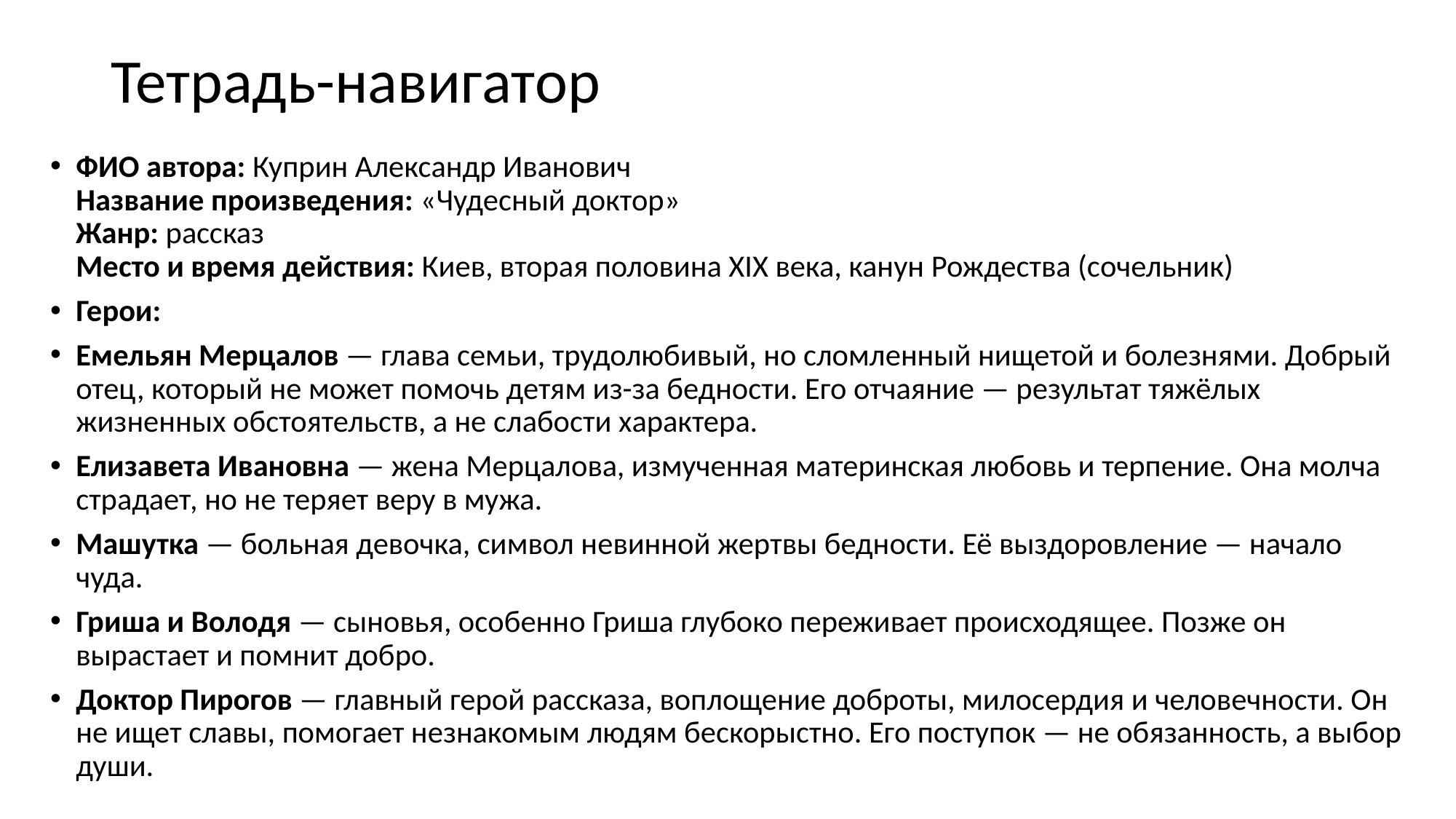

# Тетрадь-навигатор
ФИО автора: Куприн Александр Иванович
Название произведения: «Чудесный доктор»
Жанр: рассказ
Место и время действия: Киев, вторая половина XIX века, канун Рождества (сочельник)
Герои:
Емельян Мерцалов — глава семьи, трудолюбивый, но сломленный нищетой и болезнями. Добрый отец, который не может помочь детям из-за бедности. Его отчаяние — результат тяжёлых жизненных обстоятельств, а не слабости характера.
Елизавета Ивановна — жена Мерцалова, измученная материнская любовь и терпение. Она молча страдает, но не теряет веру в мужа.
Машутка — больная девочка, символ невинной жертвы бедности. Её выздоровление — начало чуда.
Гриша и Володя — сыновья, особенно Гриша глубоко переживает происходящее. Позже он вырастает и помнит добро.
Доктор Пирогов — главный герой рассказа, воплощение доброты, милосердия и человечности. Он не ищет славы, помогает незнакомым людям бескорыстно. Его поступок — не обязанность, а выбор души.